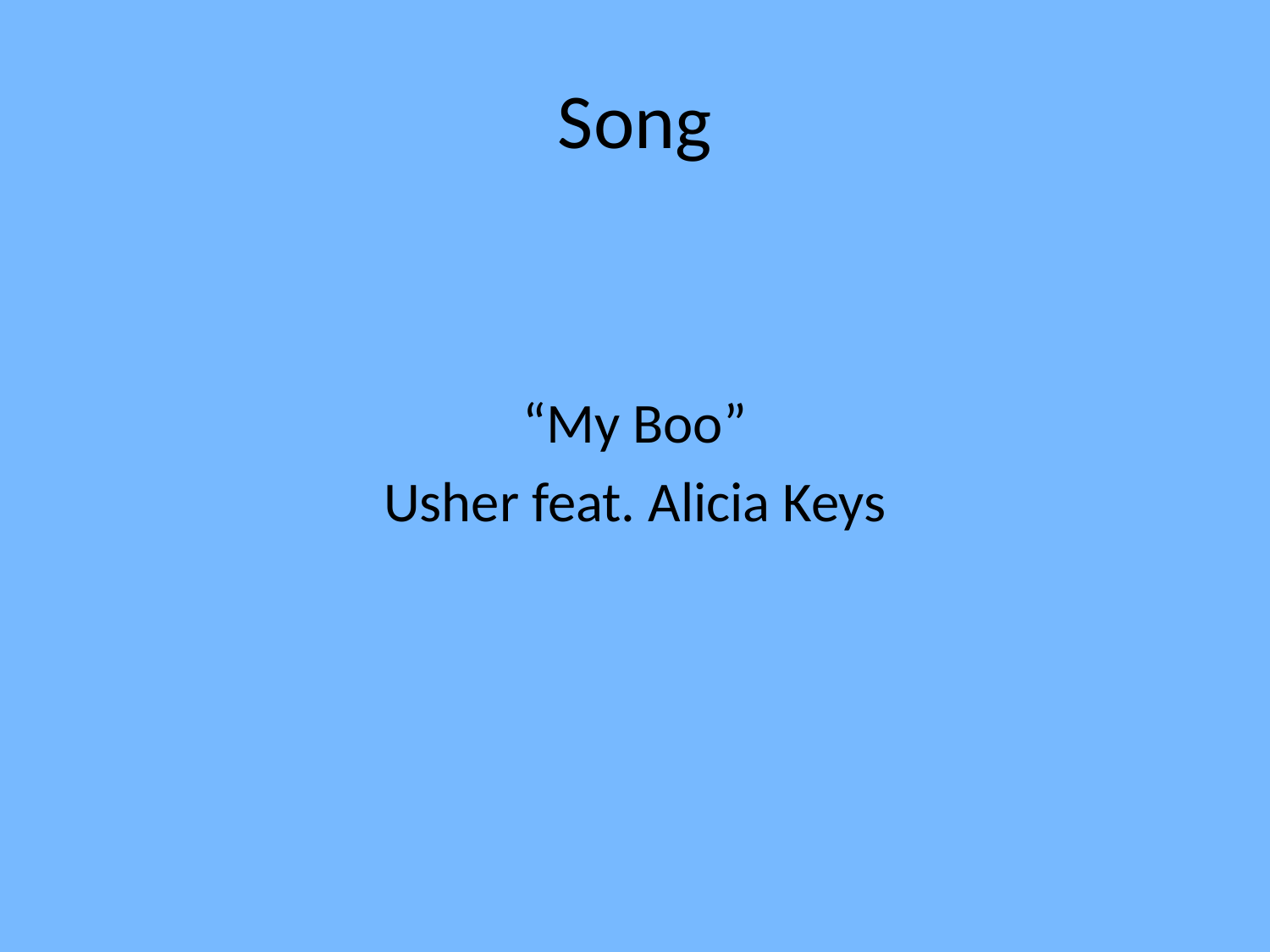

# Song

“My Boo”
Usher feat. Alicia Keys